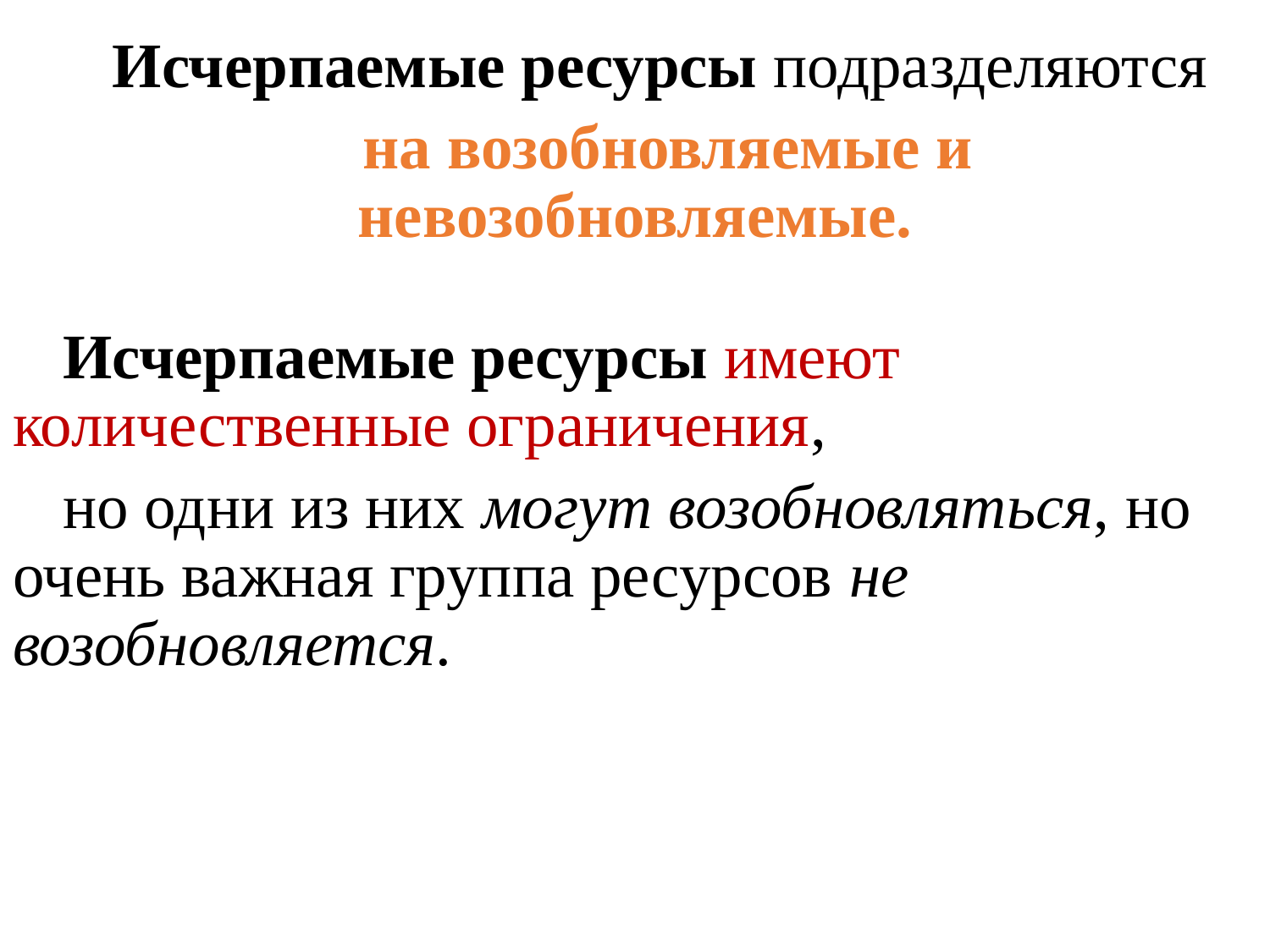

Исчерпаемые ресурсы подразделяются
 на возобновляемые и невозобновляемые.

Исчерпаемые ресурсы имеют количественные ограничения,
но одни из них могут возобновляться, но очень важная группа ресурсов не возобновляется.